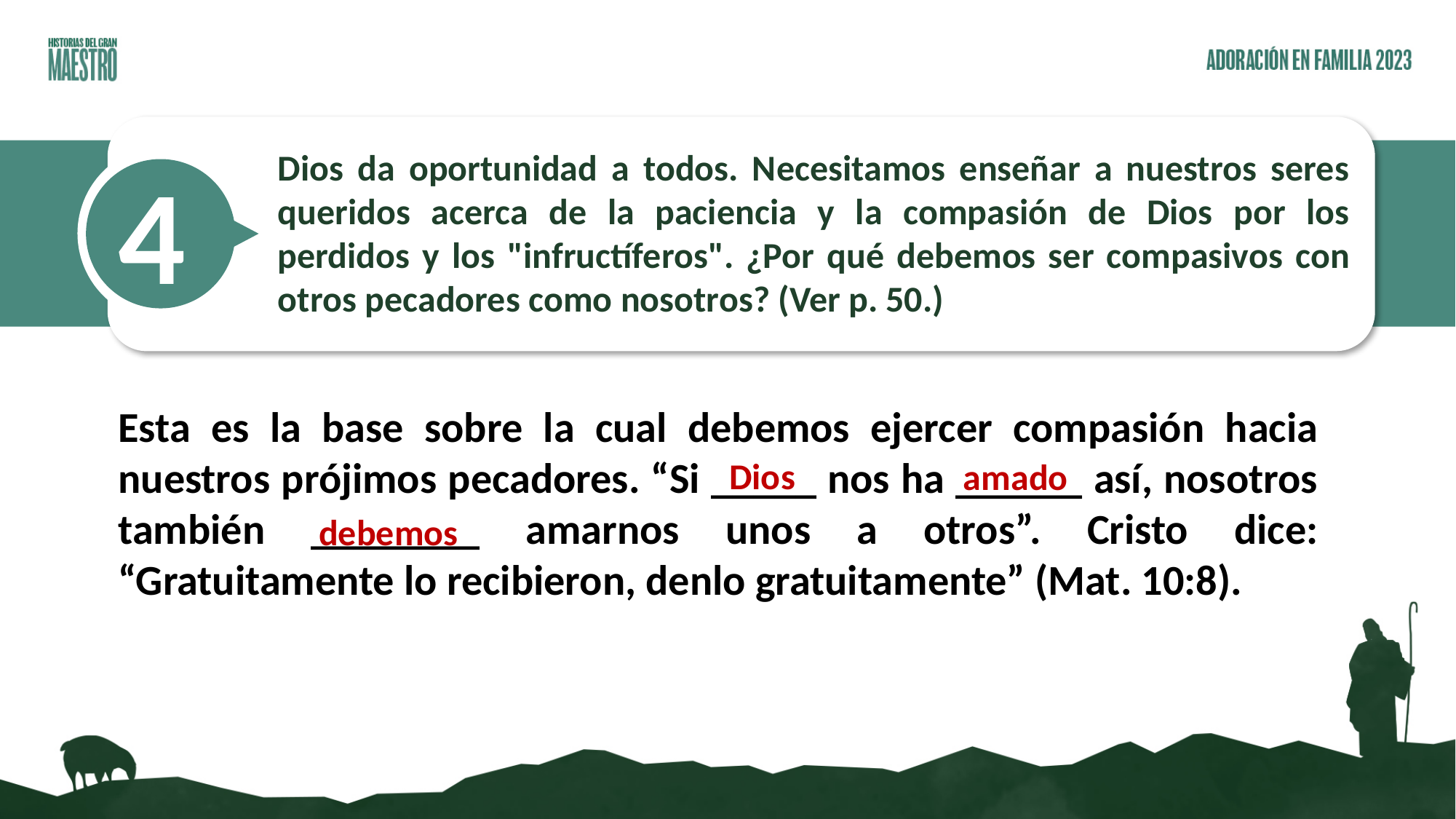

Dios da oportunidad a todos. Necesitamos enseñar a nuestros seres queridos acerca de la paciencia y la compasión de Dios por los perdidos y los "infructíferos". ¿Por qué debemos ser compasivos con otros pecadores como nosotros? (Ver p. 50.)
4
Esta es la base sobre la cual debemos ejercer compasión hacia nuestros prójimos pecadores. “Si _____ nos ha ______ así, nosotros también ________ amarnos unos a otros”. Cristo dice: “Gratuitamente lo recibieron, denlo gratuitamente” (Mat. 10:8).
Dios
amado
debemos